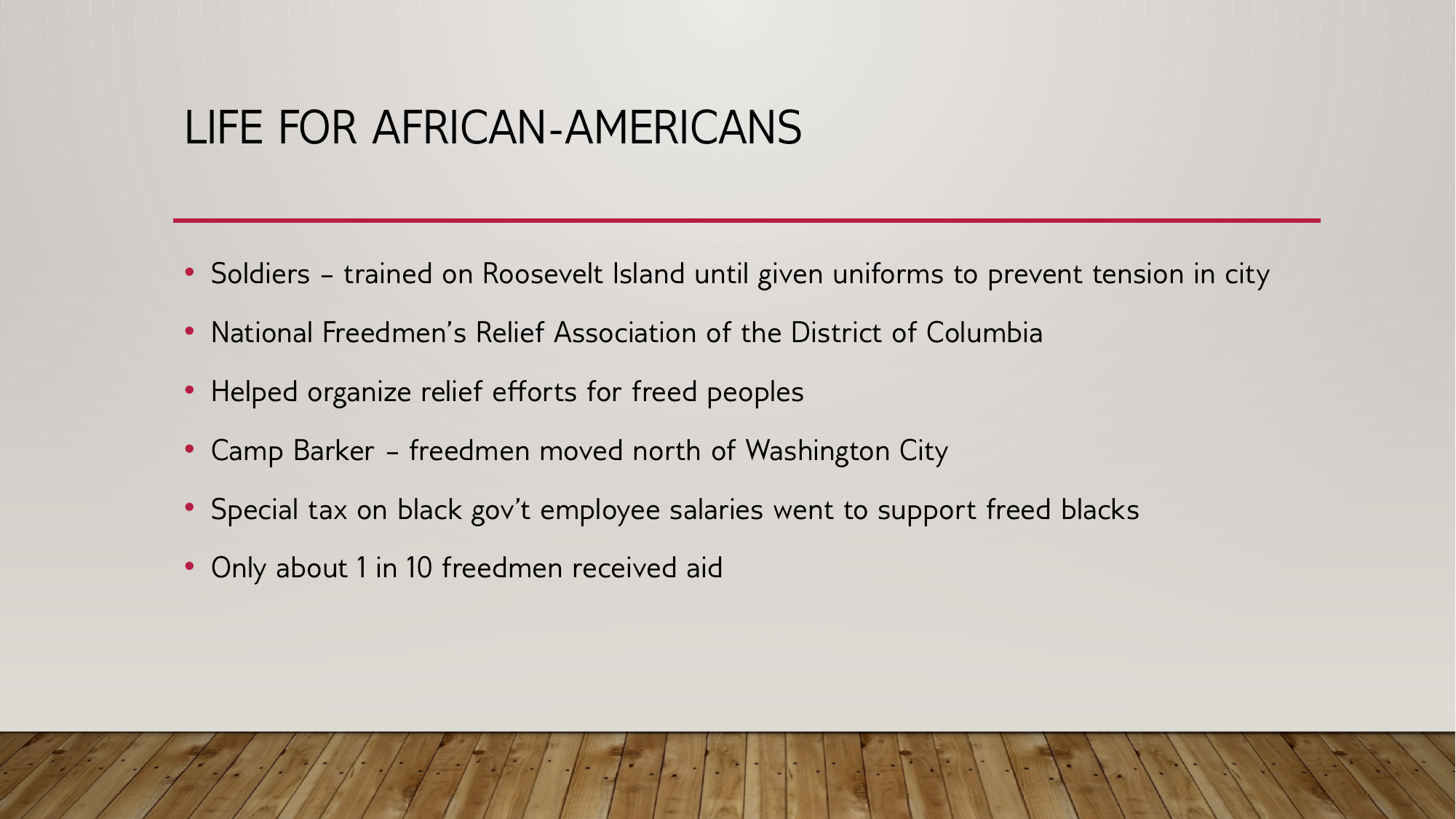

# Life for African-americans
Soldiers – trained on Roosevelt Island until given uniforms to prevent tension in city
National Freedmen’s Relief Association of the District of Columbia
Helped organize relief efforts for freed peoples
Camp Barker – freedmen moved north of Washington City
Special tax on black gov’t employee salaries went to support freed blacks
Only about 1 in 10 freedmen received aid